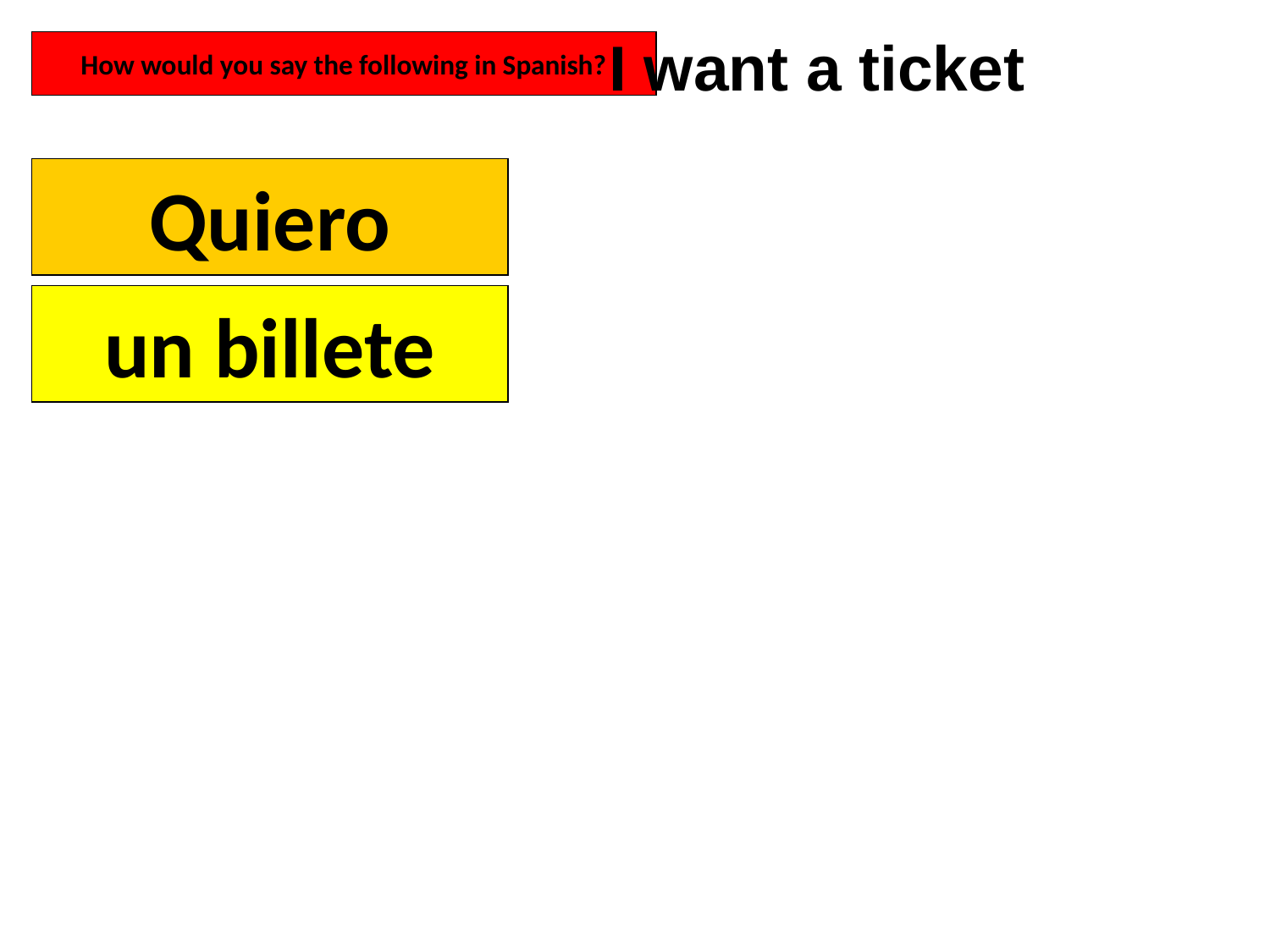

I want a ticket
How would you say the following in Spanish?
Quiero
un billete